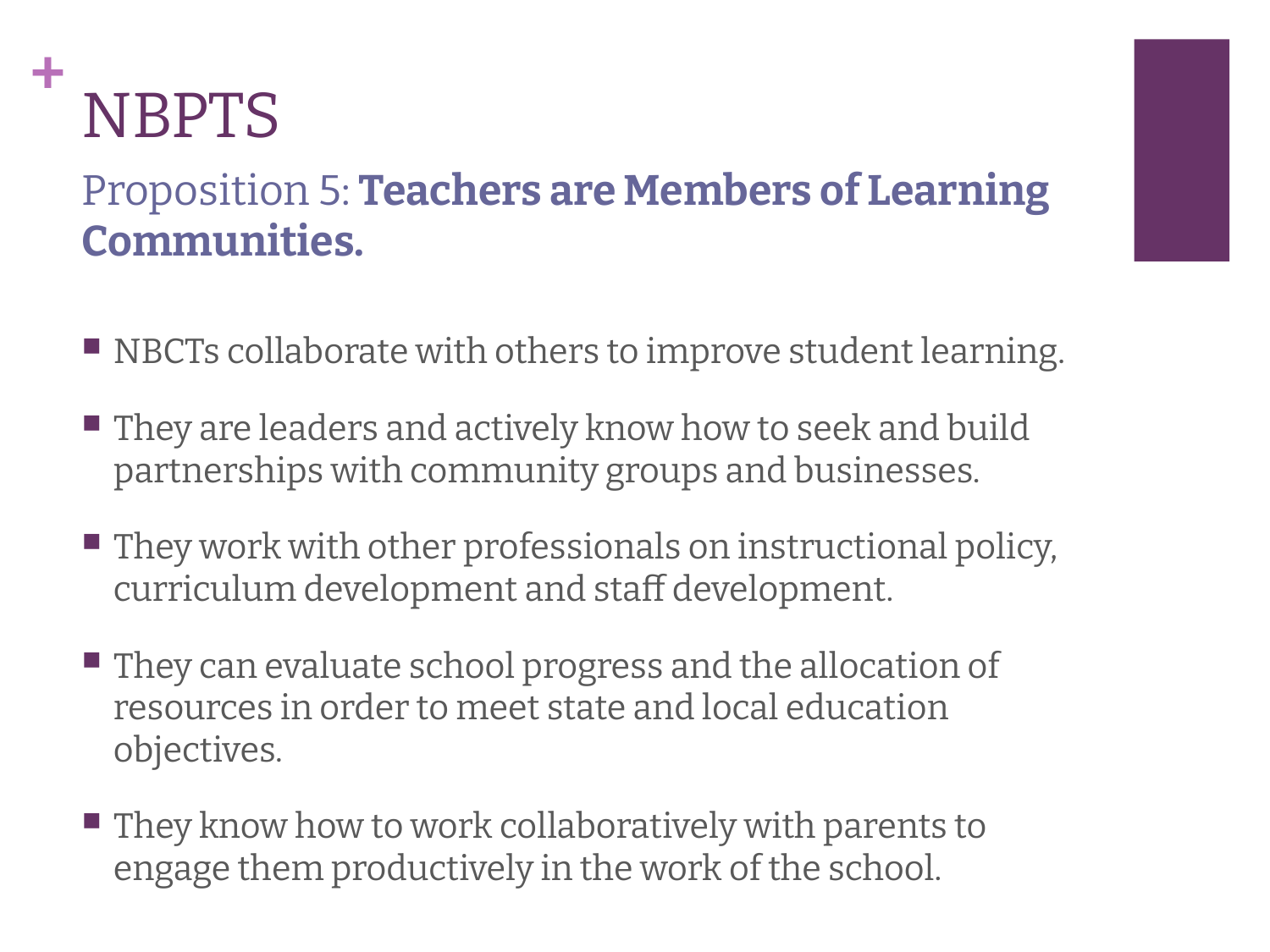

# NBPTS
Proposition 5: Teachers are Members of Learning Communities.

NBCTs collaborate with others to improve student learning.
They are leaders and actively know how to seek and build partnerships with community groups and businesses.
They work with other professionals on instructional policy, curriculum development and staff development.
They can evaluate school progress and the allocation of resources in order to meet state and local education objectives.
They know how to work collaboratively with parents to engage them productively in the work of the school.